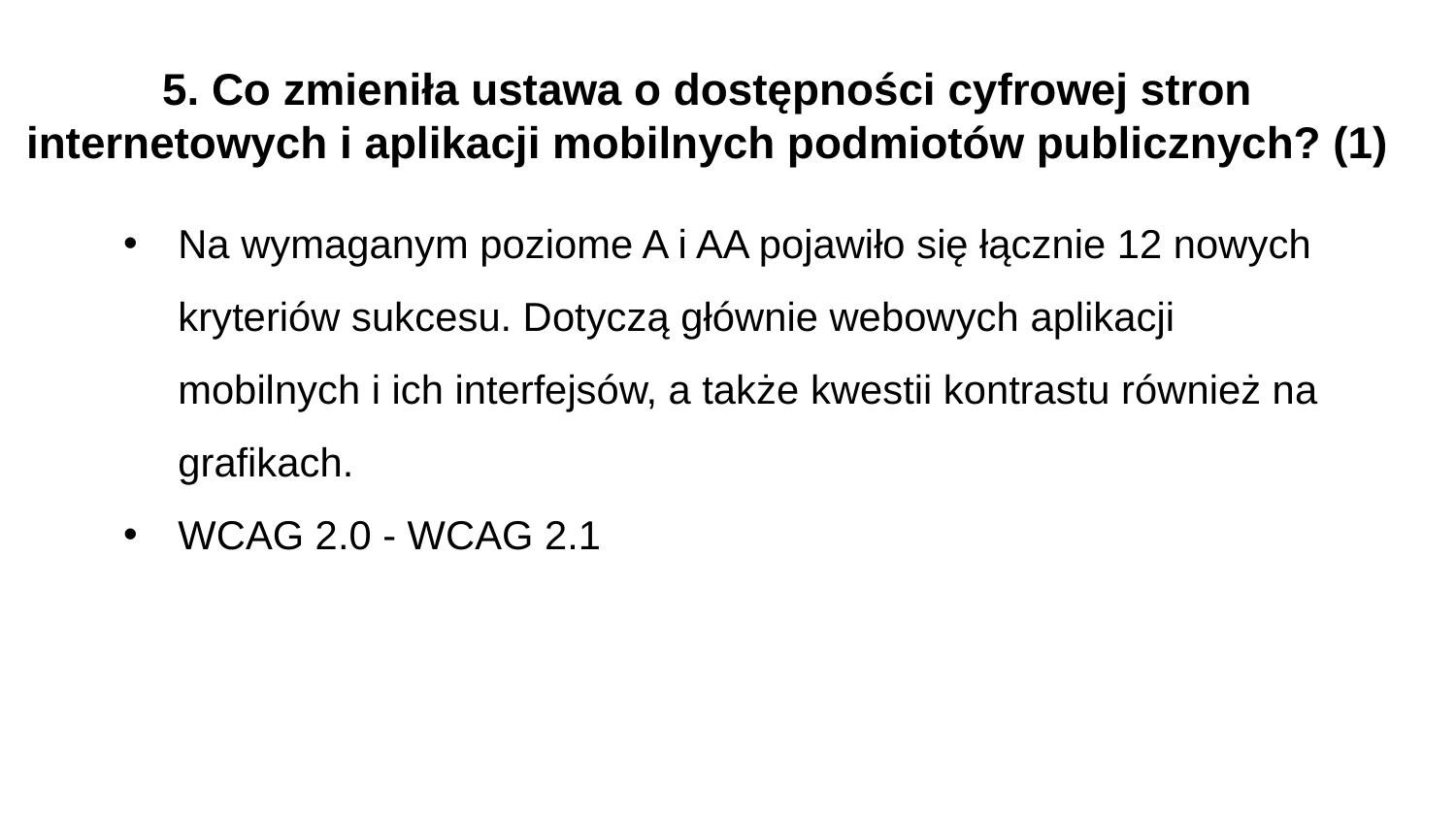

5. Co zmieniła ustawa o dostępności cyfrowej stron internetowych i aplikacji mobilnych podmiotów publicznych? (1)
Na wymaganym poziome A i AA pojawiło się łącznie 12 nowych kryteriów sukcesu. Dotyczą głównie webowych aplikacji mobilnych i ich interfejsów, a także kwestii kontrastu również na grafikach.
WCAG 2.0 - WCAG 2.1